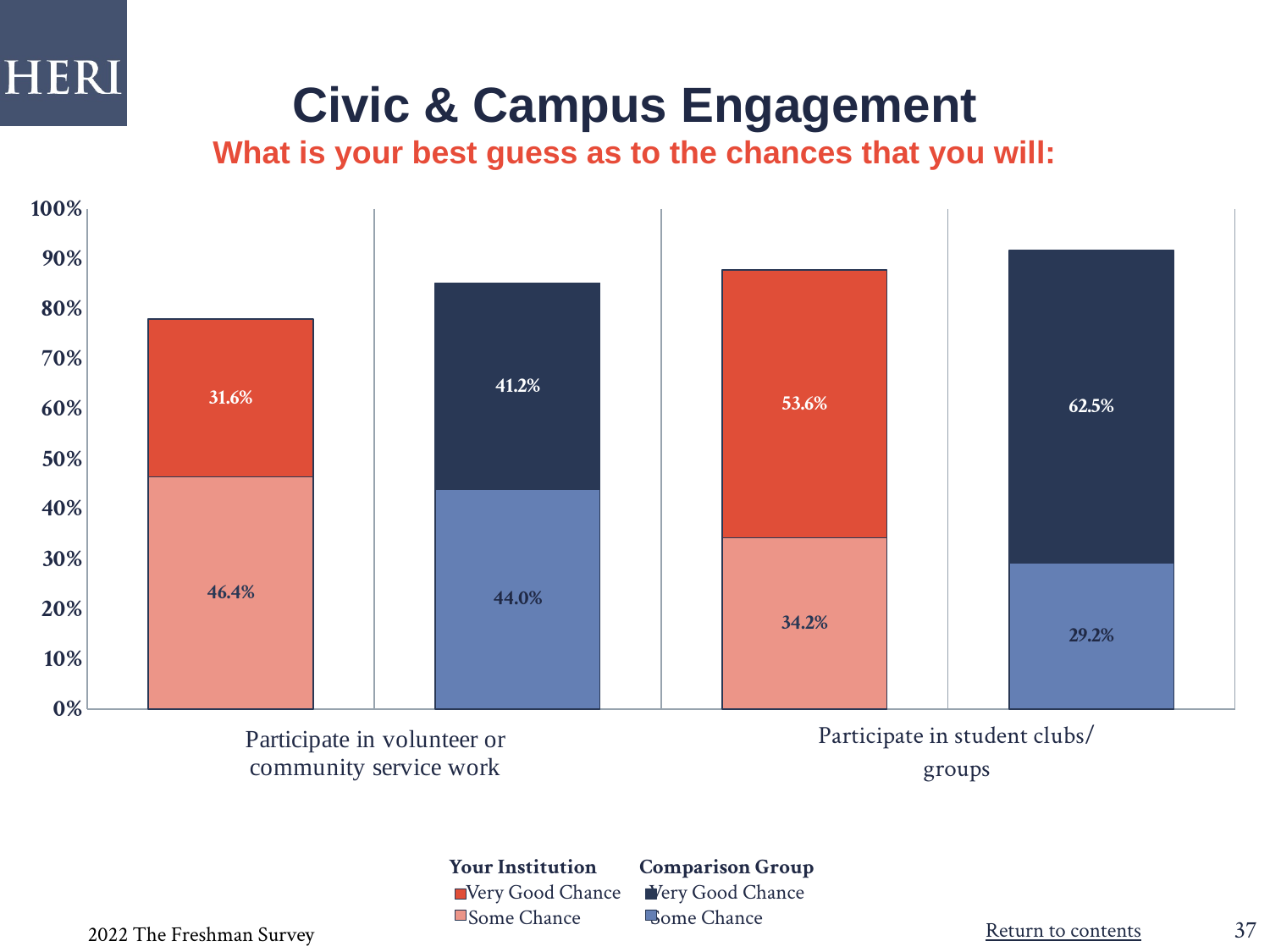

# Civic & Campus Engagement What is your best guess as to the chances that you will:

### Chart

| Category | Some Chance | Very Good Chance |
|---|---|---|
| Your Institution | 0.464 | 0.316 |
| Comparison Group | 0.44 | 0.412 |
| Your Institution | 0.342 | 0.536 |
| Comparison Group | 0.292 | 0.625 |
   Your Institution          Comparison Group
       Very Good Chance      Very Good Chance
       Some Chance               Some Chance
2022 The Freshman Survey

Return to contents
37